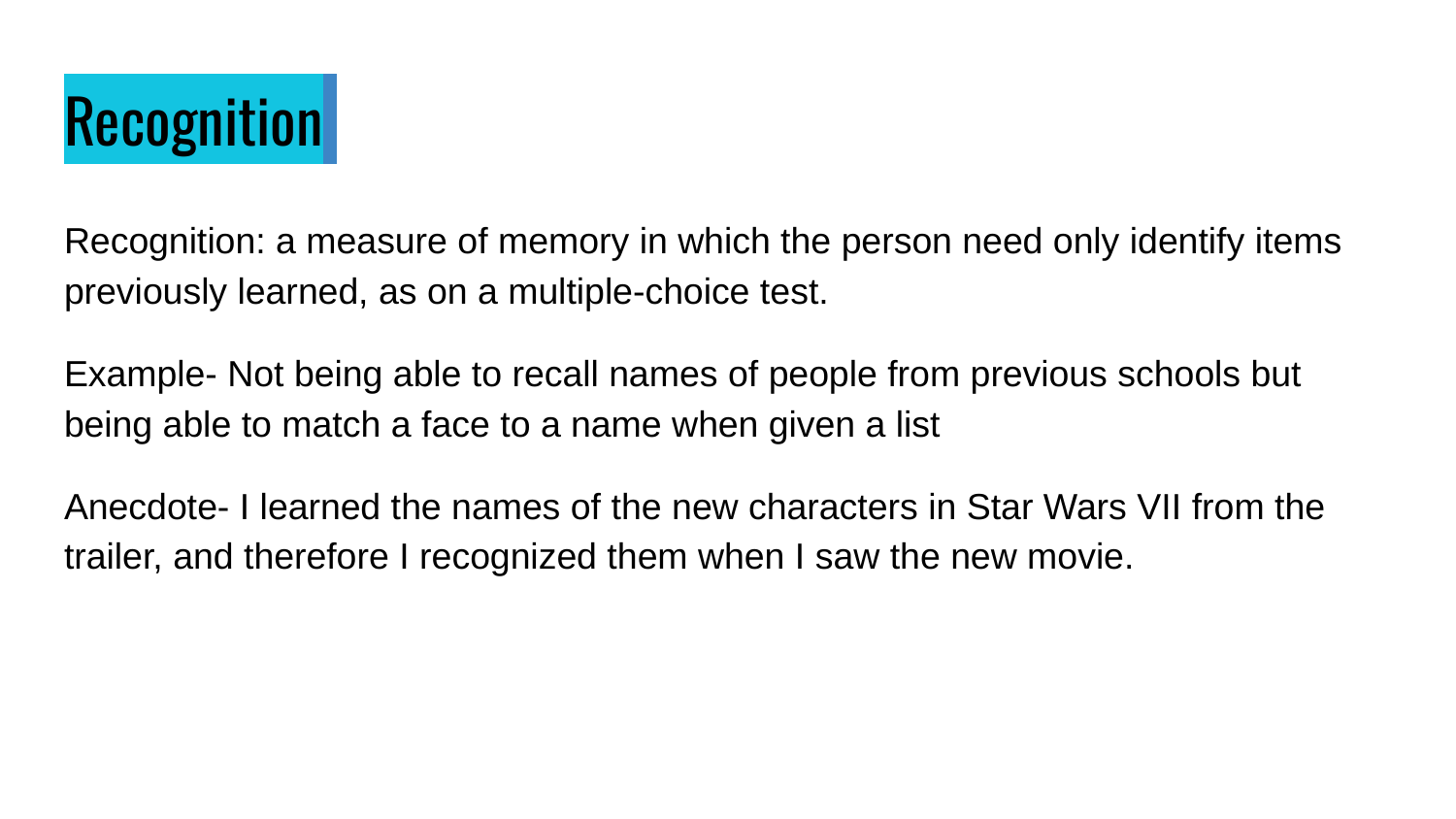

# Recognition
Recognition: a measure of memory in which the person need only identify items previously learned, as on a multiple-choice test.
Example- Not being able to recall names of people from previous schools but being able to match a face to a name when given a list
Anecdote- I learned the names of the new characters in Star Wars VII from the trailer, and therefore I recognized them when I saw the new movie.